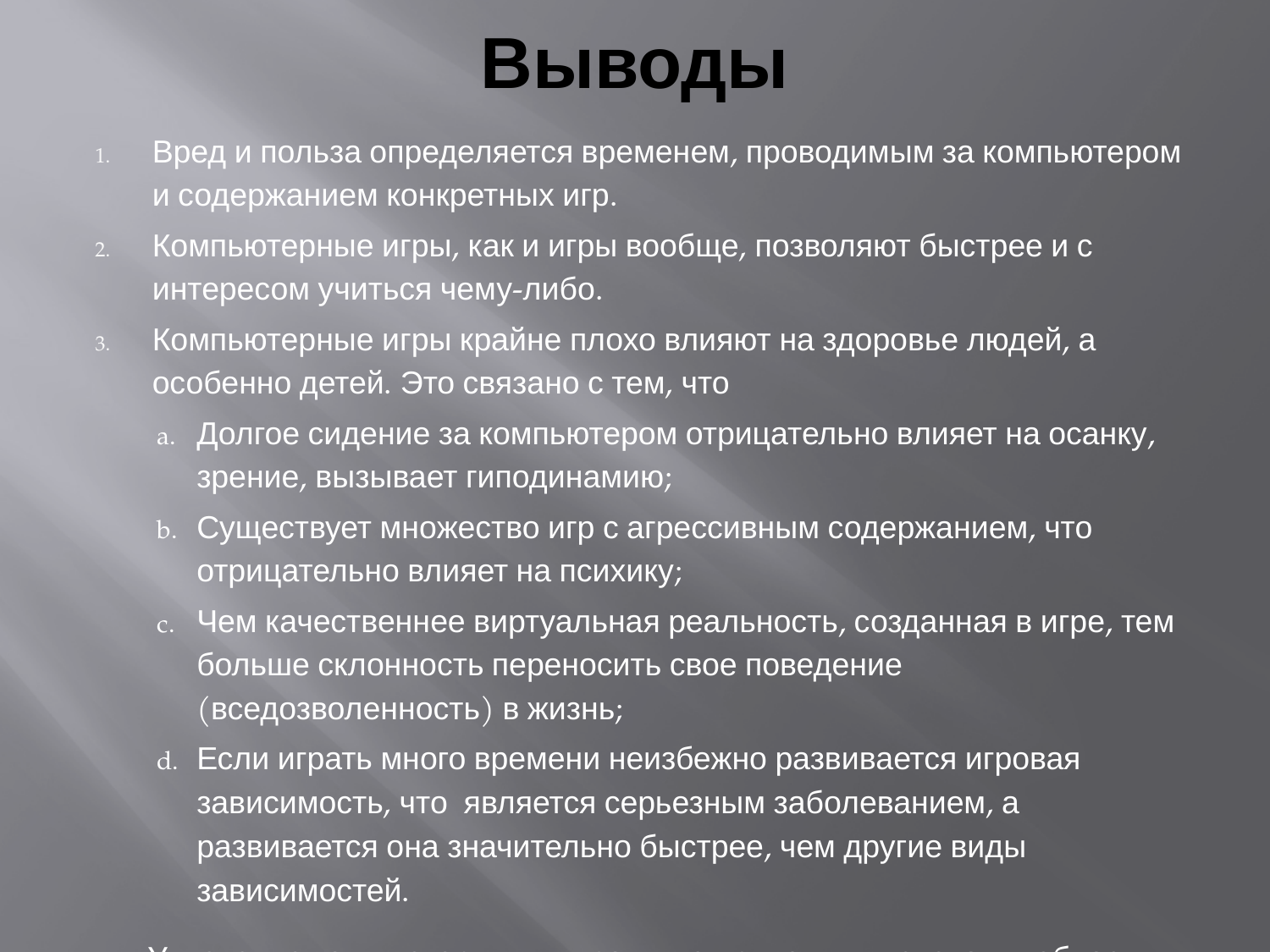

# Выводы
Вред и польза определяется временем, проводимым за компьютером и содержанием конкретных игр.
Компьютерные игры, как и игры вообще, позволяют быстрее и с интересом учиться чему-либо.
Компьютерные игры крайне плохо влияют на здоровье людей, а особенно детей. Это связано с тем, что
Долгое сидение за компьютером отрицательно влияет на осанку, зрение, вызывает гиподинамию;
Существует множество игр с агрессивным содержанием, что отрицательно влияет на психику;
Чем качественнее виртуальная реальность, созданная в игре, тем больше склонность переносить свое поведение (вседозволенность) в жизнь;
Если играть много времени неизбежно развивается игровая зависимость, что  является серьезным заболеванием, а развивается она значительно быстрее, чем другие виды зависимостей.
Увлечение компьютерными играми не приводит к успехам в области ИКТ, а приводит к зависимости от игры и компьютера.